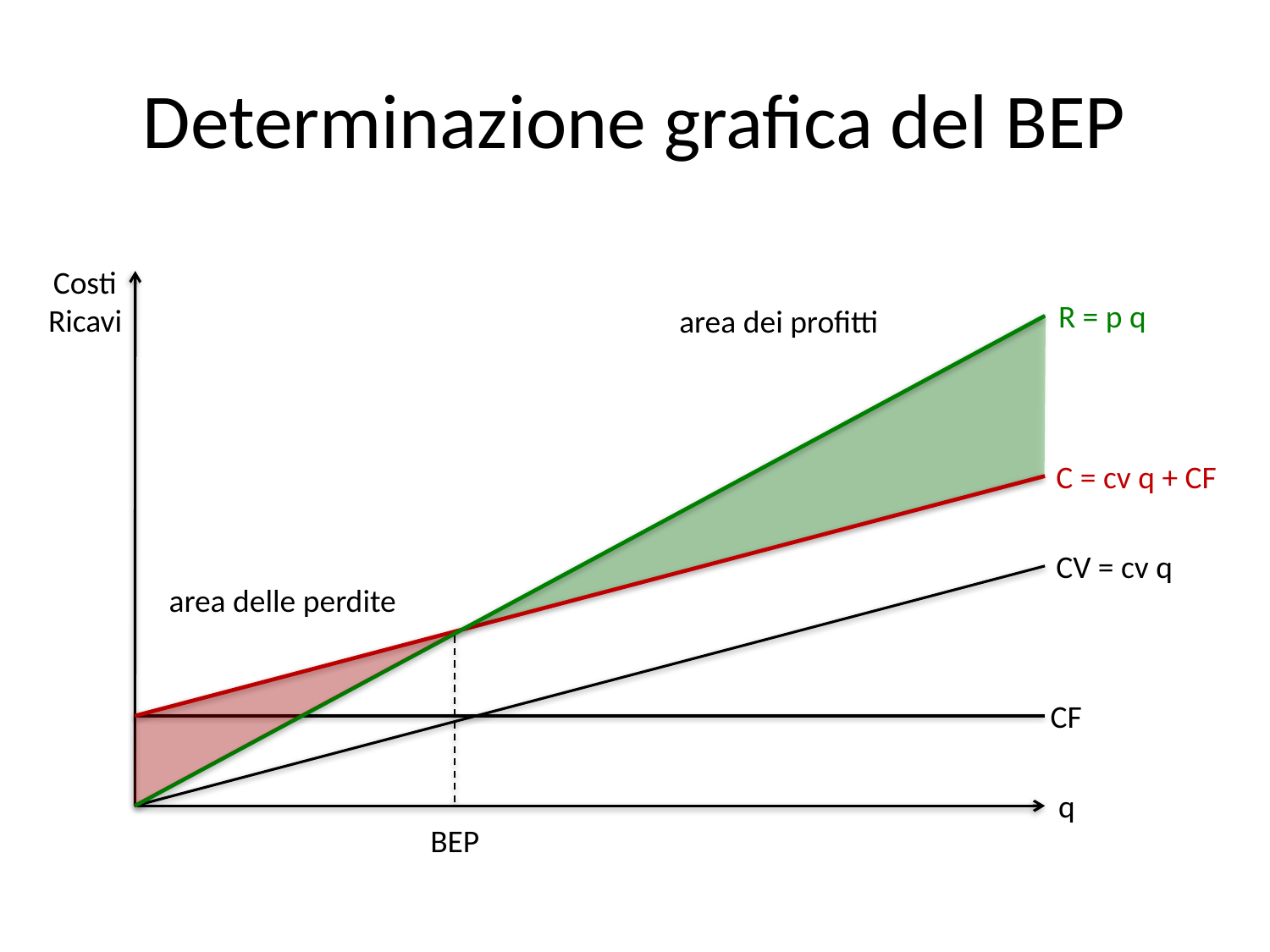

# Determinazione grafica del BEP
Costi
Ricavi
q
R = p q
area dei profitti

C = cv q + CF
CV = cv q
area delle perdite

BEP
CF